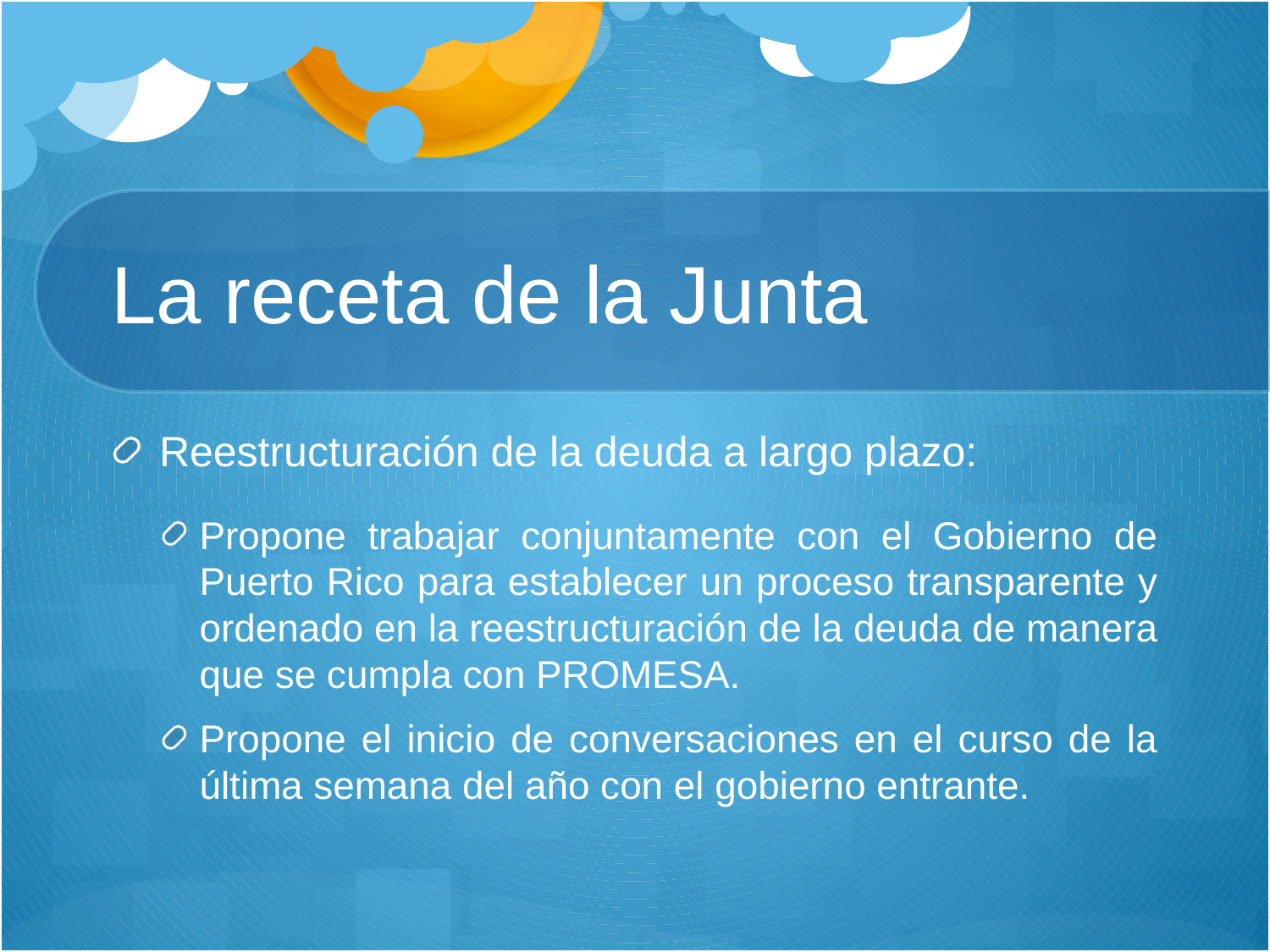

# La receta de la Junta
Reestructuración de la deuda a largo plazo:
Propone trabajar conjuntamente con el Gobierno de Puerto Rico para establecer un proceso transparente y ordenado en la reestructuración de la deuda de manera que se cumpla con PROMESA.
Propone el inicio de conversaciones en el curso de la última semana del año con el gobierno entrante.